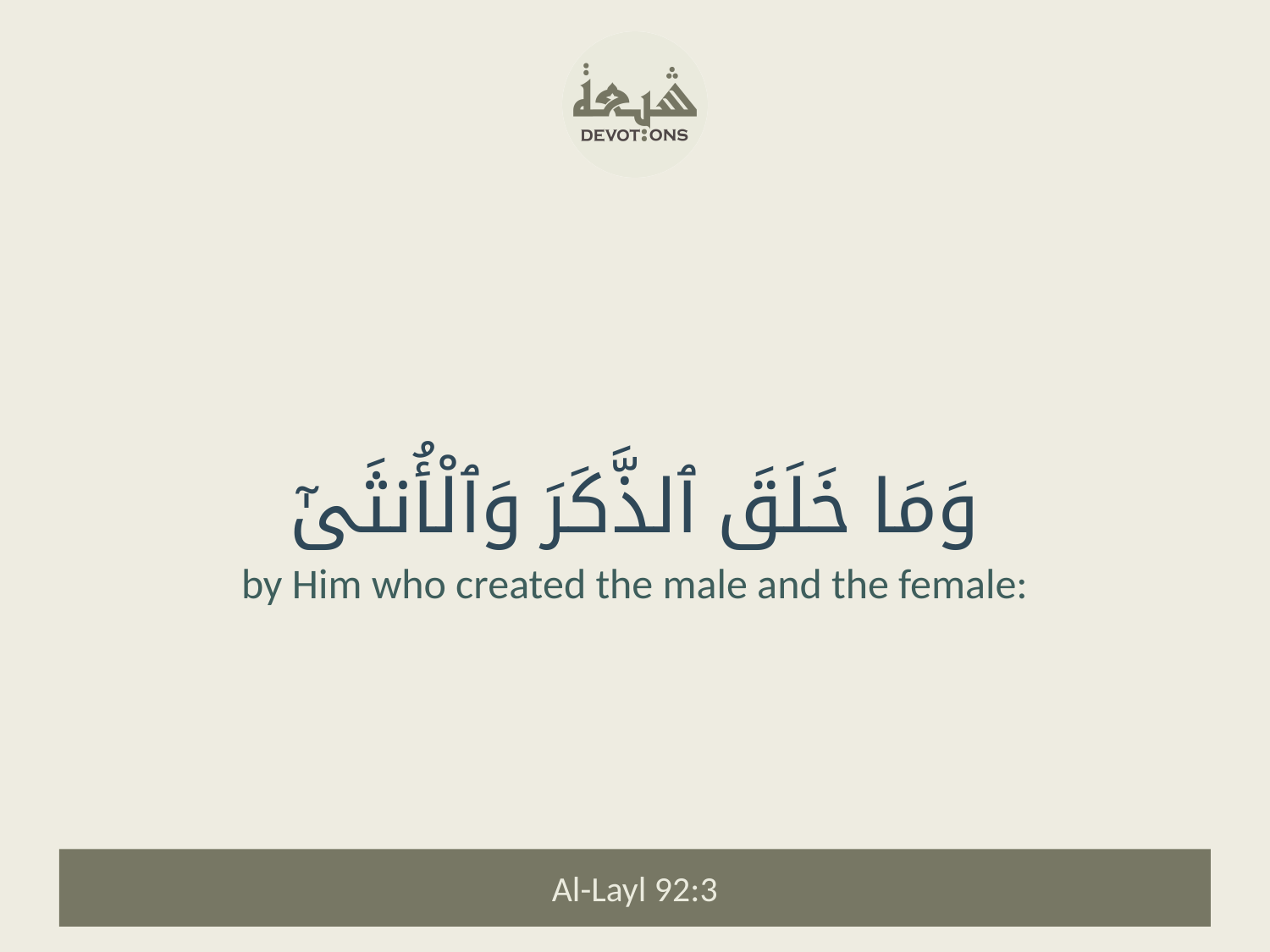

وَمَا خَلَقَ ٱلذَّكَرَ وَٱلْأُنثَىٰٓ
by Him who created the male and the female:
Al-Layl 92:3